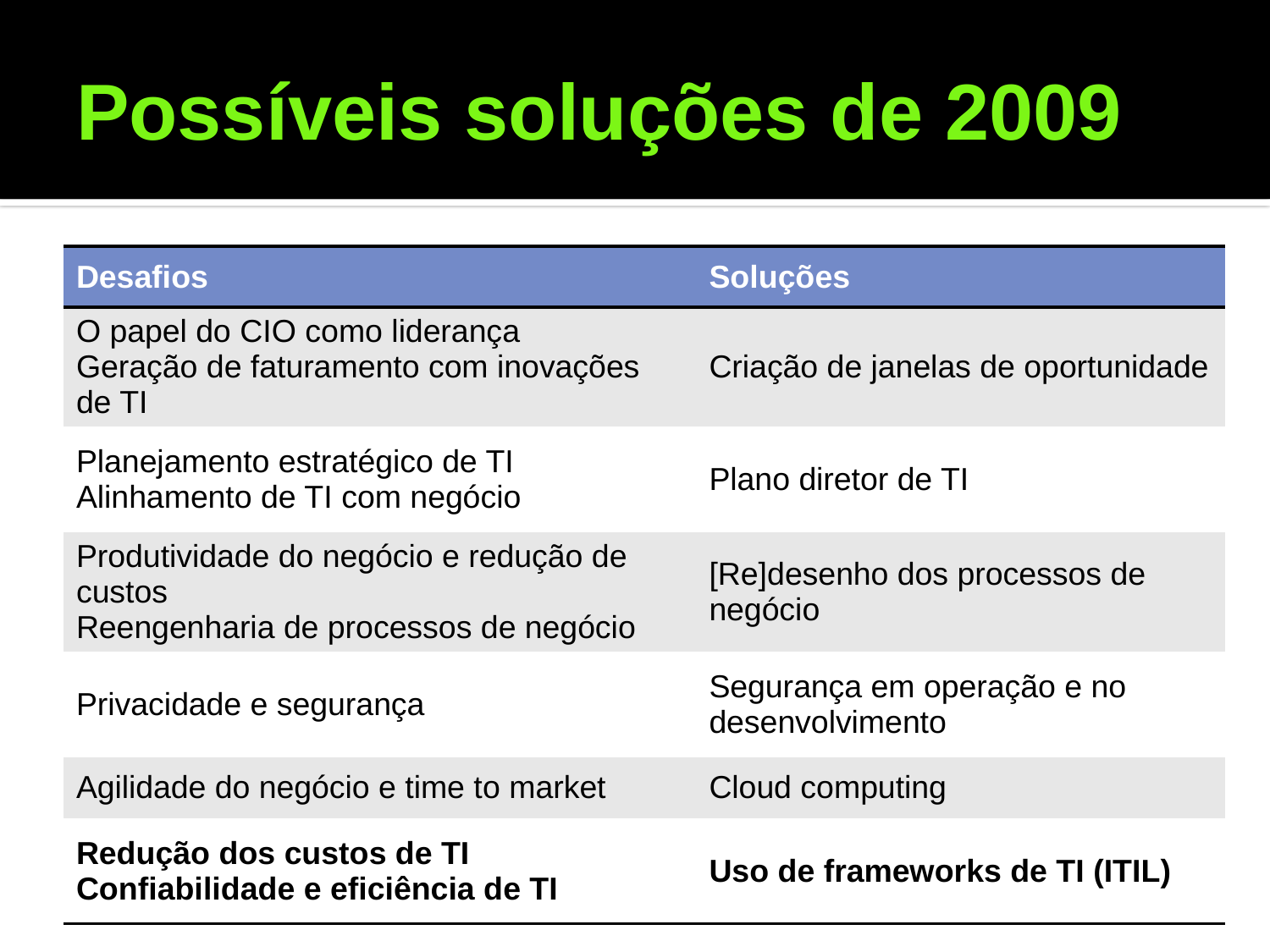

# Possíveis soluções de 2009
| Desafios | Soluções |
| --- | --- |
| O papel do CIO como liderança Geração de faturamento com inovações de TI | Criação de janelas de oportunidade |
| Planejamento estratégico de TI Alinhamento de TI com negócio | Plano diretor de TI |
| Produtividade do negócio e redução de custos Reengenharia de processos de negócio | [Re]desenho dos processos de negócio |
| Privacidade e segurança | Segurança em operação e no desenvolvimento |
| Agilidade do negócio e time to market | Cloud computing |
| Redução dos custos de TI Confiabilidade e eficiência de TI | Uso de frameworks de TI (ITIL) |